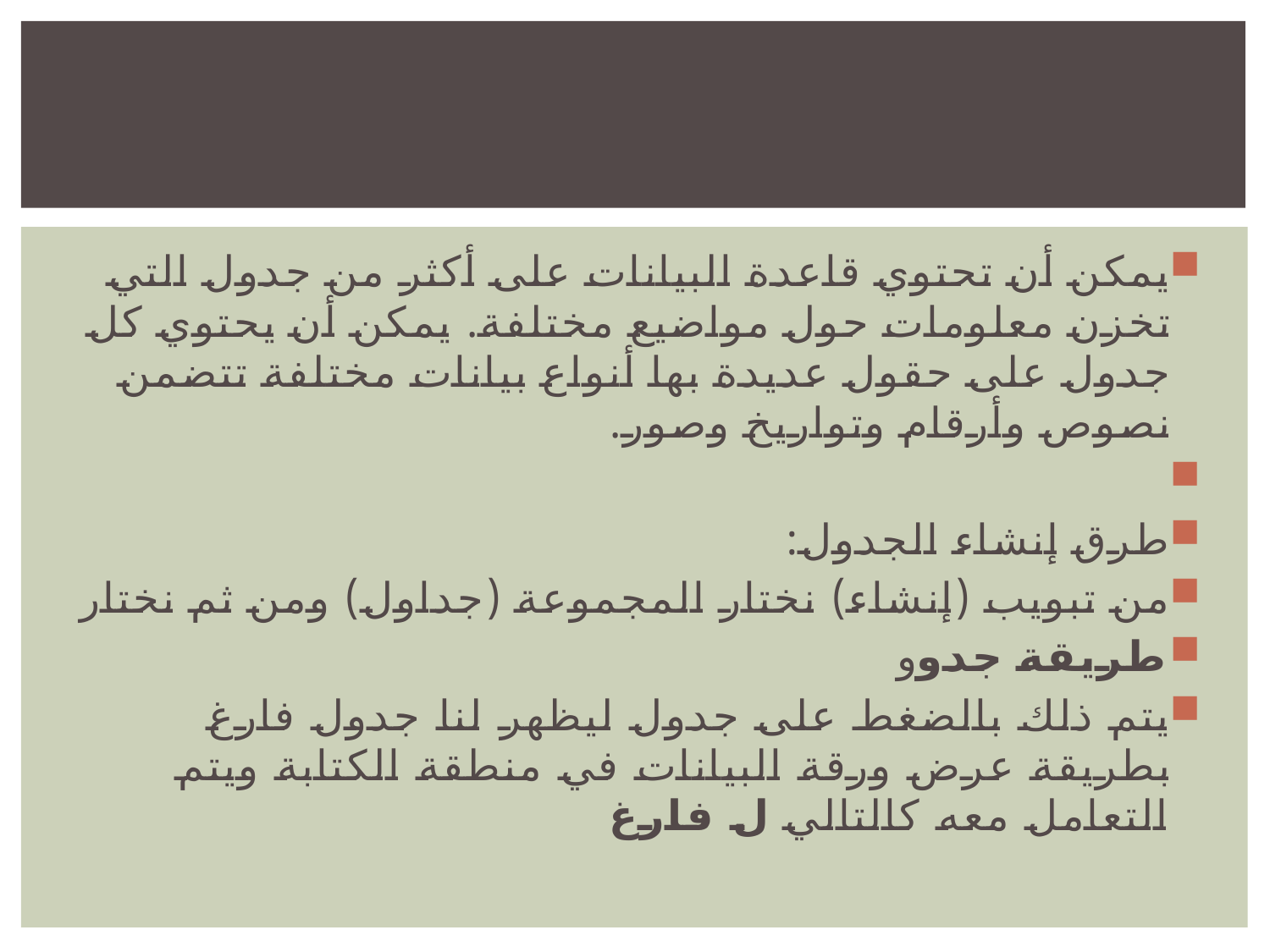

#
يمكن أن تحتوي قاعدة البيانات على أكثر من جدول التي تخزن معلومات حول مواضيع مختلفة. يمكن أن يحتوي كل جدول على حقول عديدة بها أنواع بيانات مختلفة تتضمن نصوص وأرقام وتواريخ وصور.

طرق إنشاء الجدول:
من تبويب (إنشاء) نختار المجموعة (جداول) ومن ثم نختار
طريقة جدوو
يتم ذلك بالضغط على جدول ليظهر لنا جدول فارغ بطريقة عرض ورقة البيانات في منطقة الكتابة ويتم التعامل معه كالتالي ل فارغ